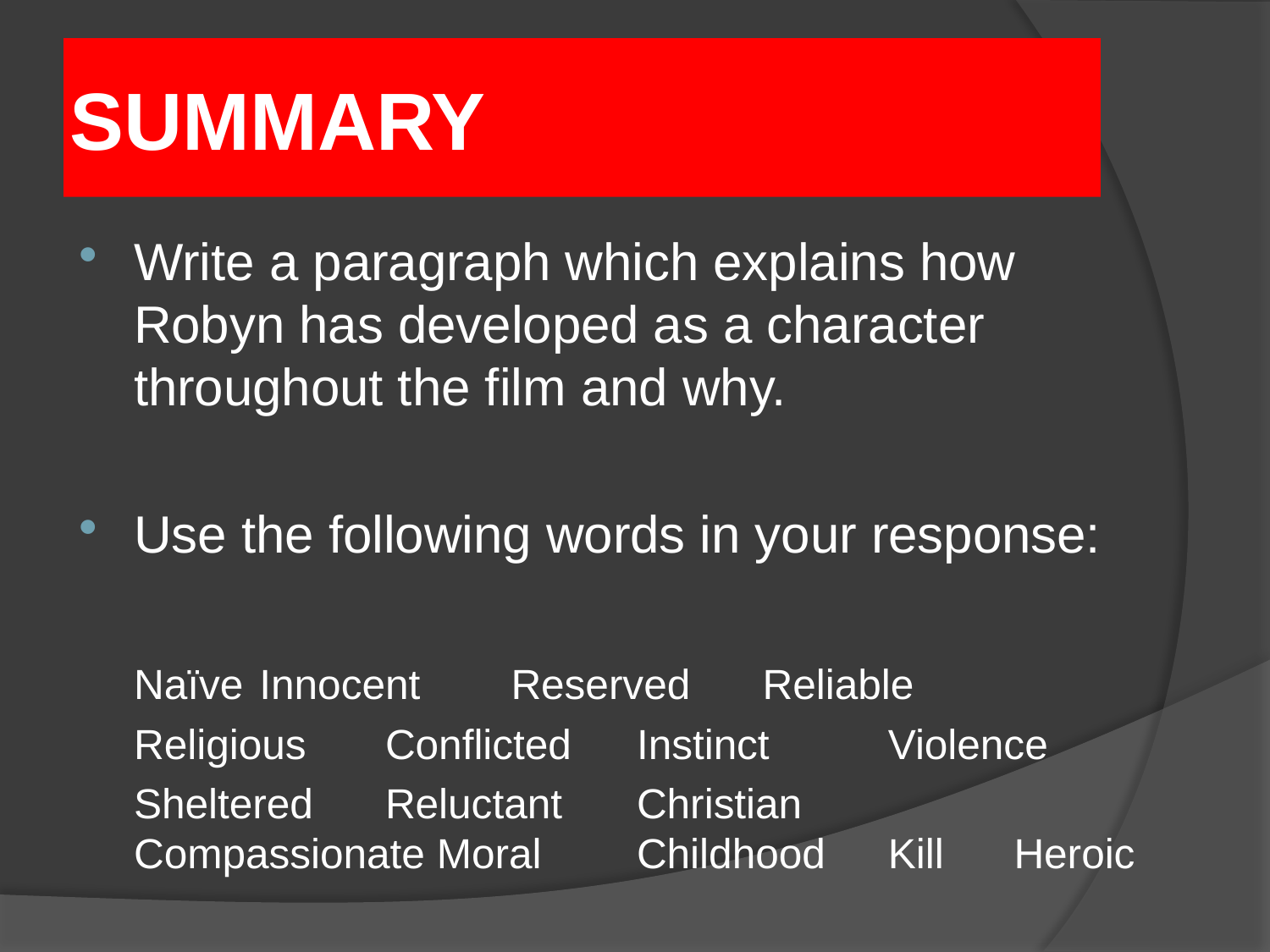

# SUMMARY
Write a paragraph which explains how Robyn has developed as a character throughout the film and why.

Use the following words in your response:

	Naïve	Innocent	Reserved	Reliable
	Religious	Conflicted	Instinct	Violence
	Sheltered	Reluctant	Christian	Compassionate Moral 	Childhood	Kill		Heroic